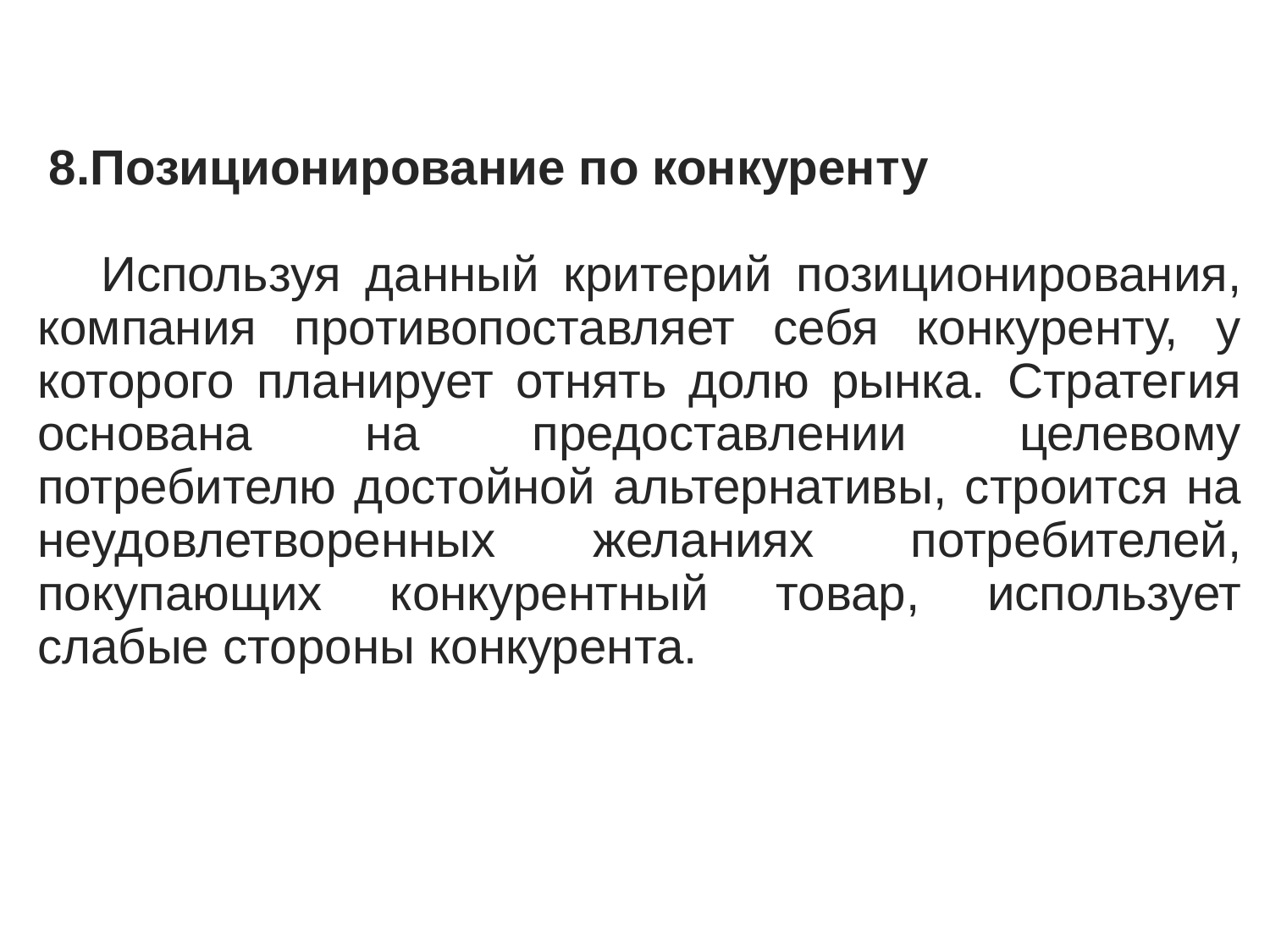

8.Позиционирование по конкуренту

Используя данный критерий позиционирования, компания противопоставляет себя конкуренту, у которого планирует отнять долю рынка. Стратегия основана на предоставлении целевому потребителю достойной альтернативы, строится на неудовлетворенных желаниях потребителей, покупающих конкурентный товар, использует слабые стороны конкурента.